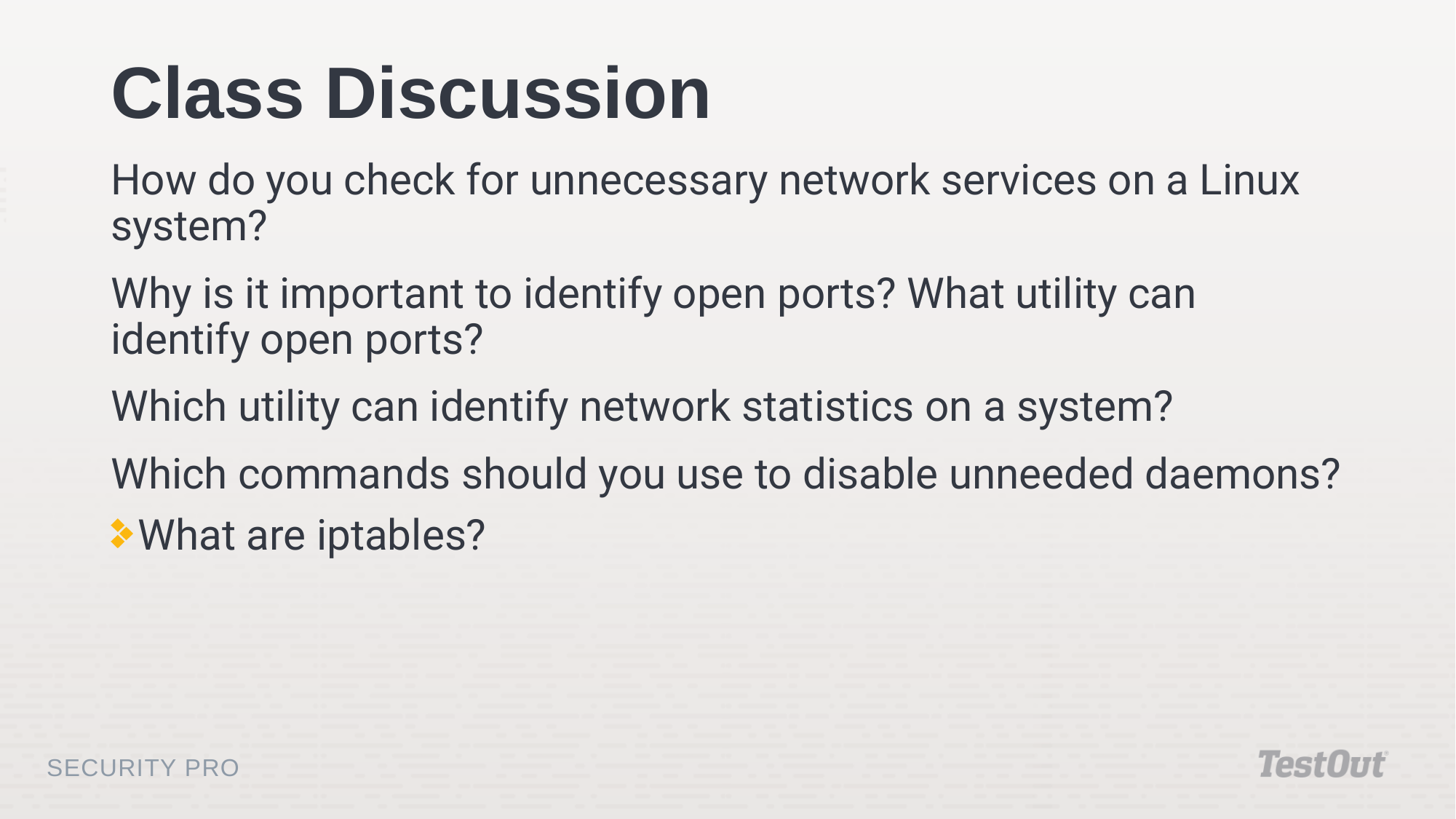

# Class Discussion
How do you check for unnecessary network services on a Linux system?
Why is it important to identify open ports? What utility can identify open ports?
Which utility can identify network statistics on a system?
Which commands should you use to disable unneeded daemons?
What are iptables?
Security Pro